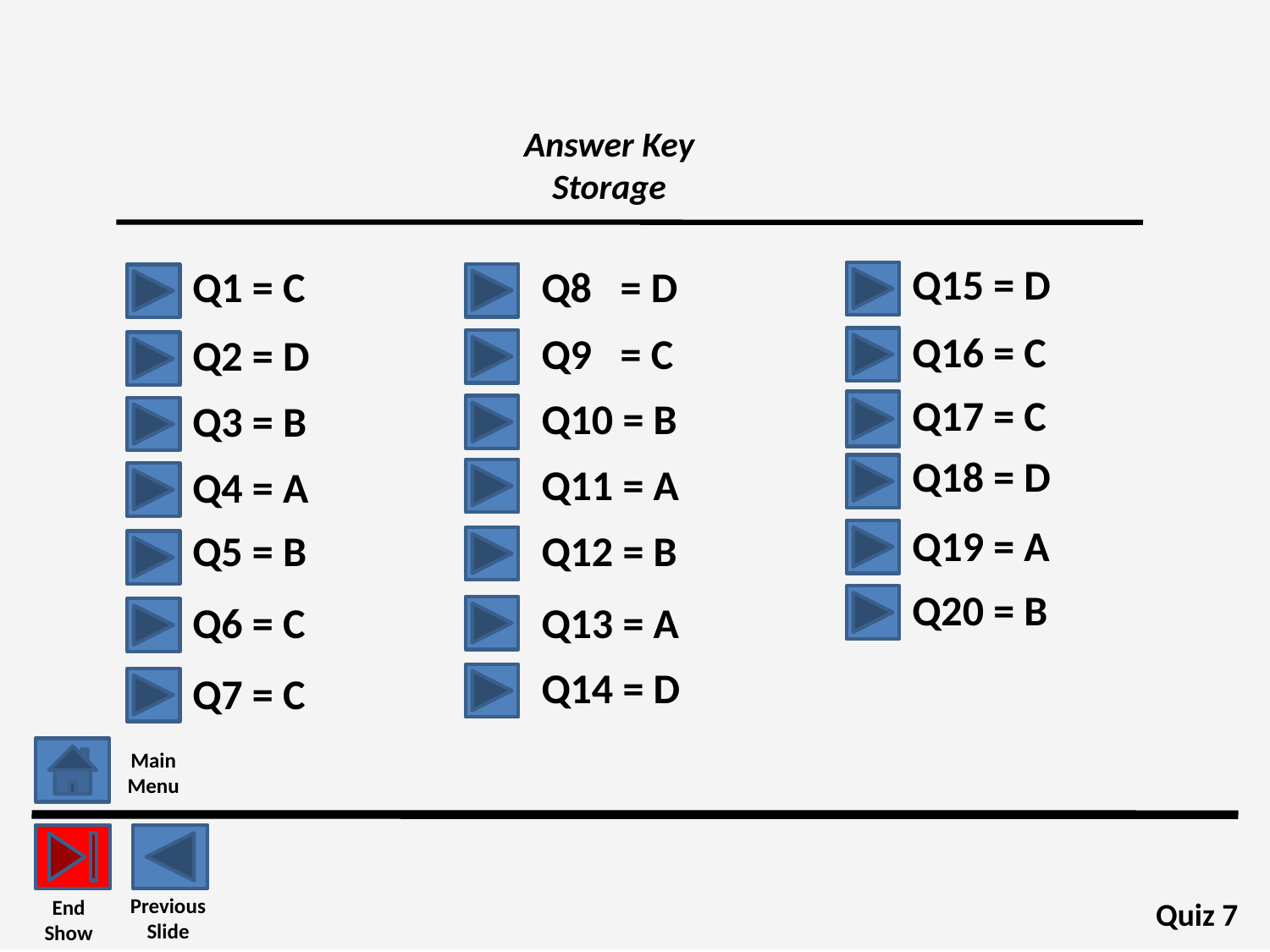

# Answer Key Storage
Q15 = D
Q1 = C
Q8   = D

Q16 = C
Q9   = C
Q2 = D

Q17 = C
Q10 = B
Q3 = B

Q18 = D
Q11 = A
Q4 = A

Q19 = A
Q5 = B
Q12 = B

Q20 = B

Q6 = C
Q13 = A

Q14 = D
Q7 = C

Main
Menu

Previous
Slide
End Show
Quiz 7